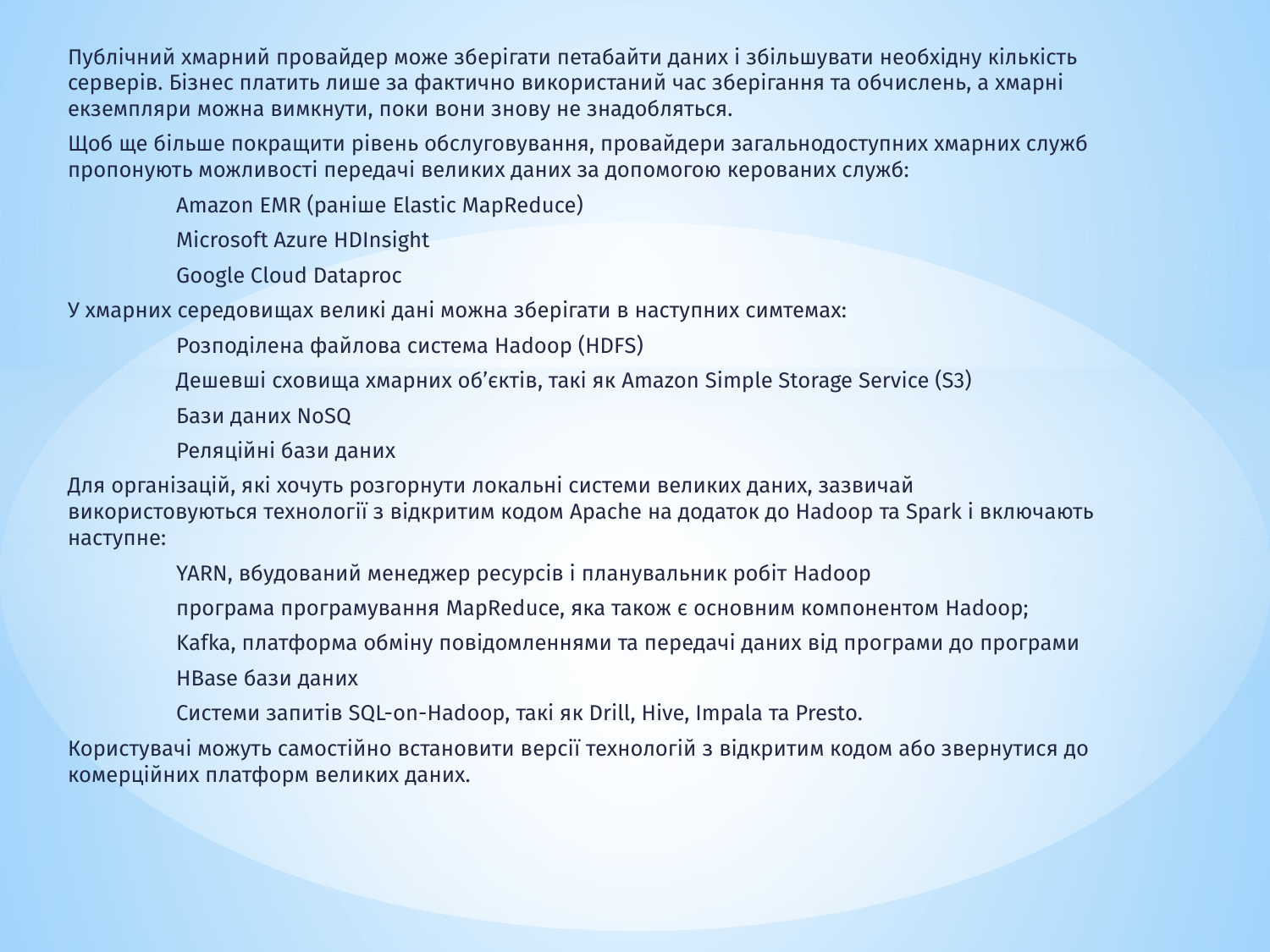

Публічний хмарний провайдер може зберігати петабайти даних і збільшувати необхідну кількість серверів. Бізнес платить лише за фактично використаний час зберігання та обчислень, а хмарні екземпляри можна вимкнути, поки вони знову не знадобляться.
Щоб ще більше покращити рівень обслуговування, провайдери загальнодоступних хмарних служб пропонують можливості передачі великих даних за допомогою керованих служб:
                   Amazon EMR (раніше Elastic MapReduce)
                   Microsoft Azure HDInsight
                   Google Cloud Dataproc
У хмарних середовищах великі дані можна зберігати в наступних симтемах:
                   Розподілена файлова система Hadoop (HDFS)
                   Дешевші сховища хмарних об’єктів, такі як Amazon Simple Storage Service (S3)
                   Бази даних NoSQ
                   Реляційні бази даних
Для організацій, які хочуть розгорнути локальні системи великих даних, зазвичай використовуються технології з відкритим кодом Apache на додаток до Hadoop та Spark і включають наступне:
                   YARN, вбудований менеджер ресурсів і планувальник робіт Hadoop
                   програма програмування MapReduce, яка також є основним компонентом Hadoop;
                   Kafka, платформа обміну повідомленнями та передачі даних від програми до програми
                   HBase бази даних
                   Системи запитів SQL-on-Hadoop, такі як Drill, Hive, Impala та Presto.
Користувачі можуть самостійно встановити версії технологій з відкритим кодом або звернутися до комерційних платформ великих даних.